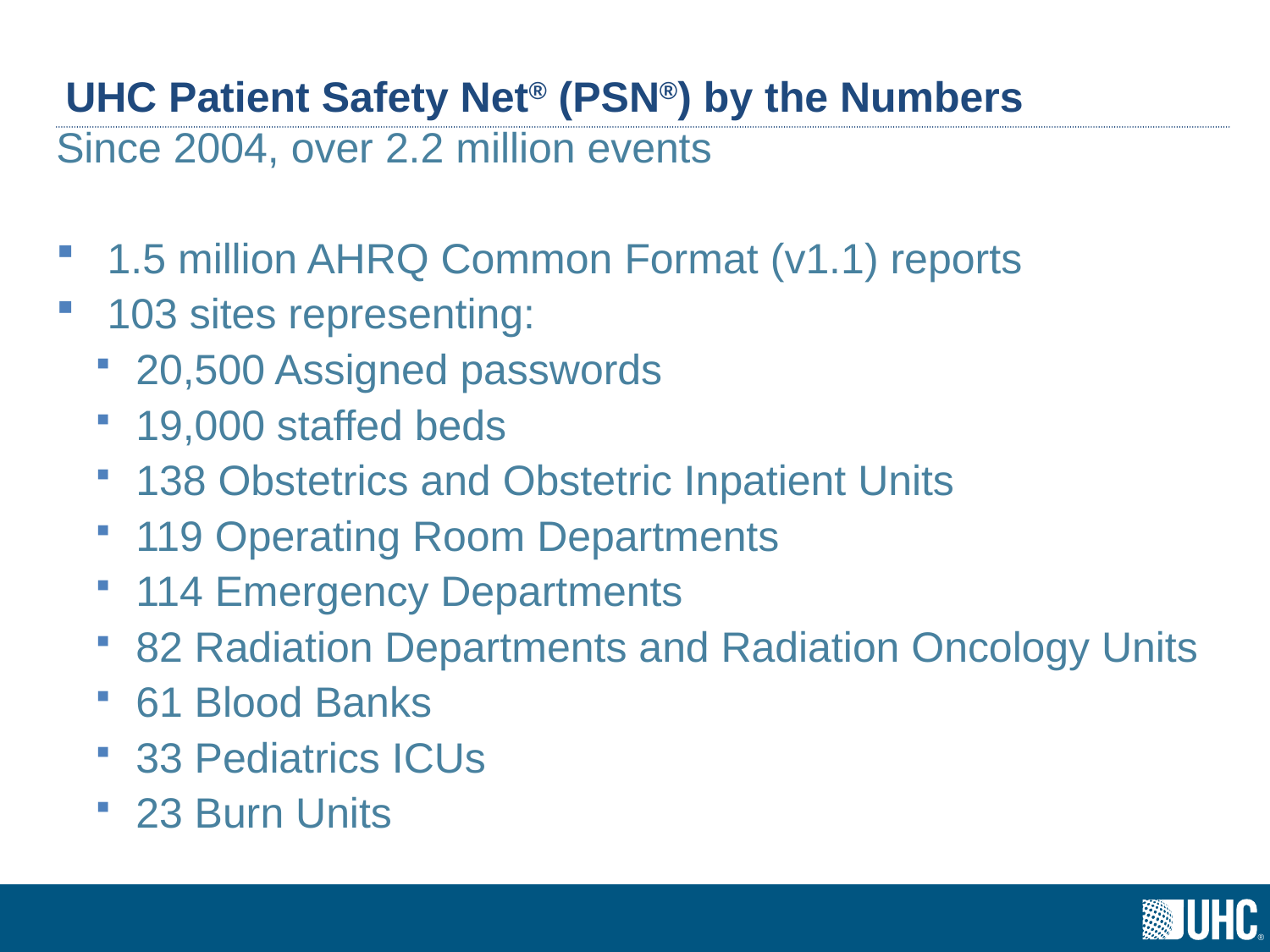

# UHC Patient Safety Net® (PSN®) by the Numbers
Since 2004, over 2.2 million events

 1.5 million AHRQ Common Format (v1.1) reports
 103 sites representing:
20,500 Assigned passwords
19,000 staffed beds
138 Obstetrics and Obstetric Inpatient Units
119 Operating Room Departments
114 Emergency Departments
82 Radiation Departments and Radiation Oncology Units
61 Blood Banks
33 Pediatrics ICUs
23 Burn Units